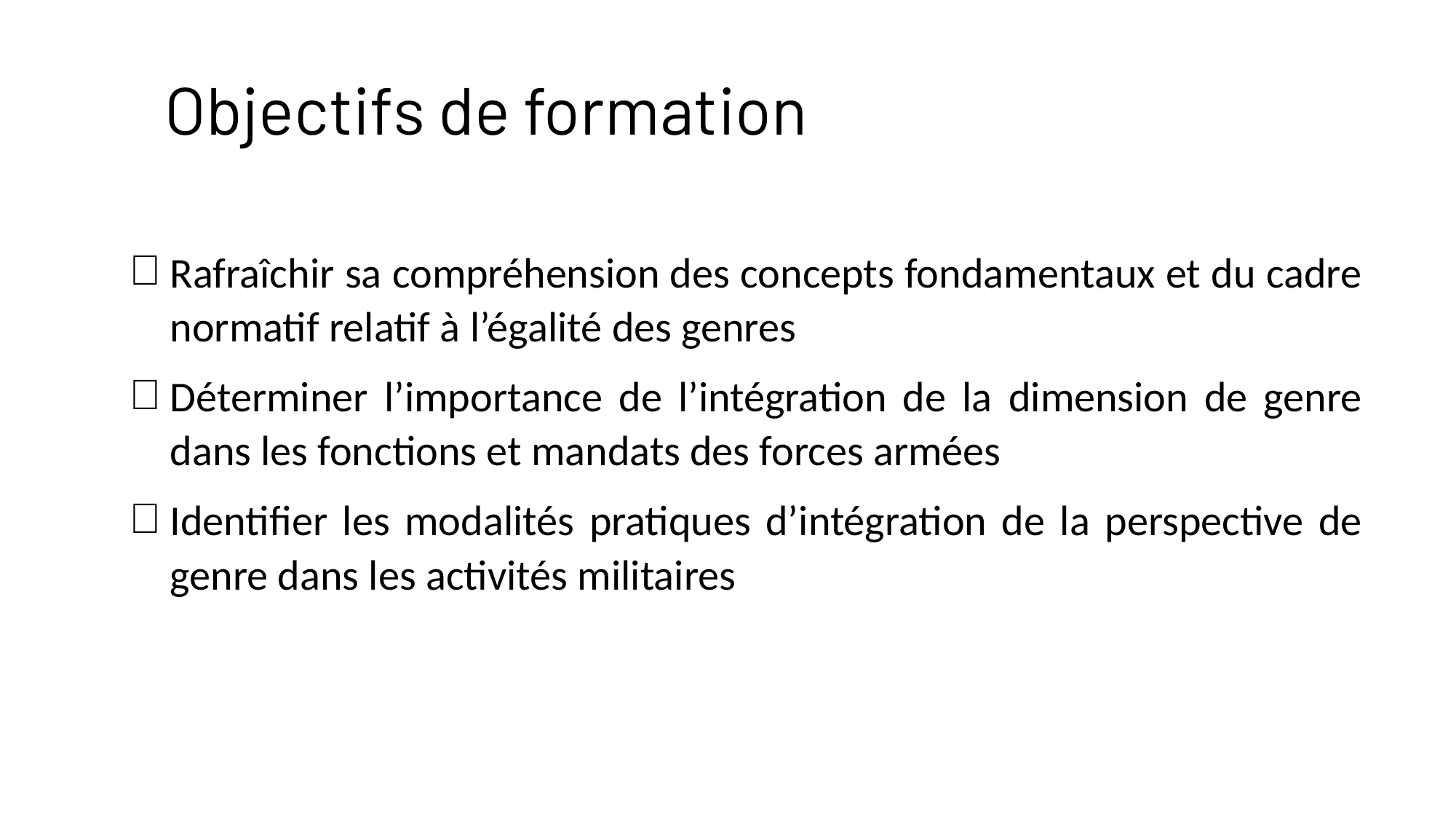

Objectifs de formation
Rafraîchir sa compréhension des concepts fondamentaux et du cadre normatif relatif à l’égalité des genres
Déterminer l’importance de l’intégration de la dimension de genre dans les fonctions et mandats des forces armées
Identifier les modalités pratiques d’intégration de la perspective de genre dans les activités militaires